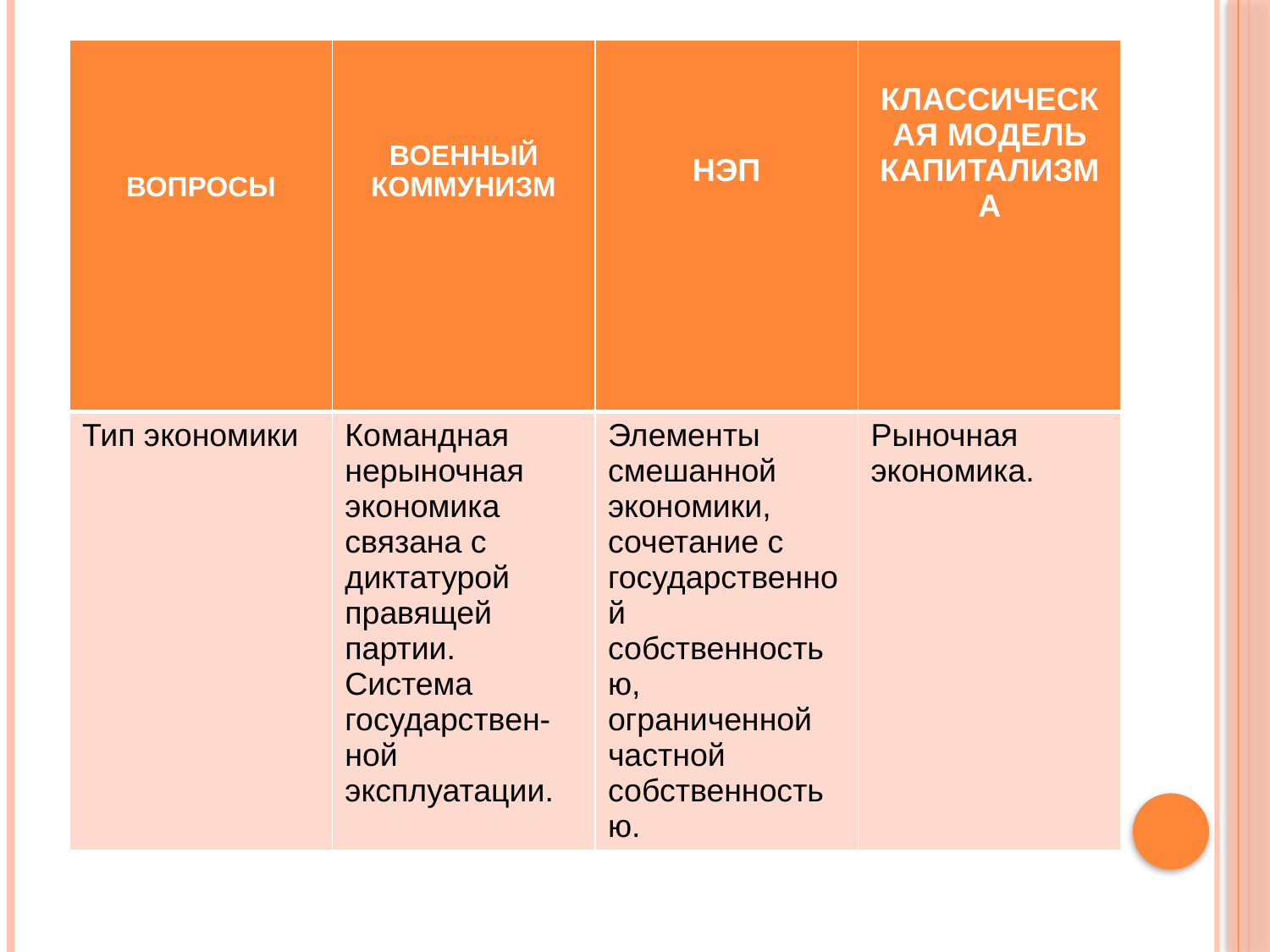

| ВОПРОСЫ | ВОЕННЫЙ КОММУНИЗМ | НЭП | КЛАССИЧЕСКАЯ МОДЕЛЬ КАПИТАЛИЗМА |
| --- | --- | --- | --- |
| Тип экономики | Командная нерыночная экономика связана с диктатурой правящей партии. Система государствен-ной эксплуатации. | Элементы смешанной экономики, сочетание с государственной собственностью, ограниченной частной собственностью. | Рыночная экономика. |